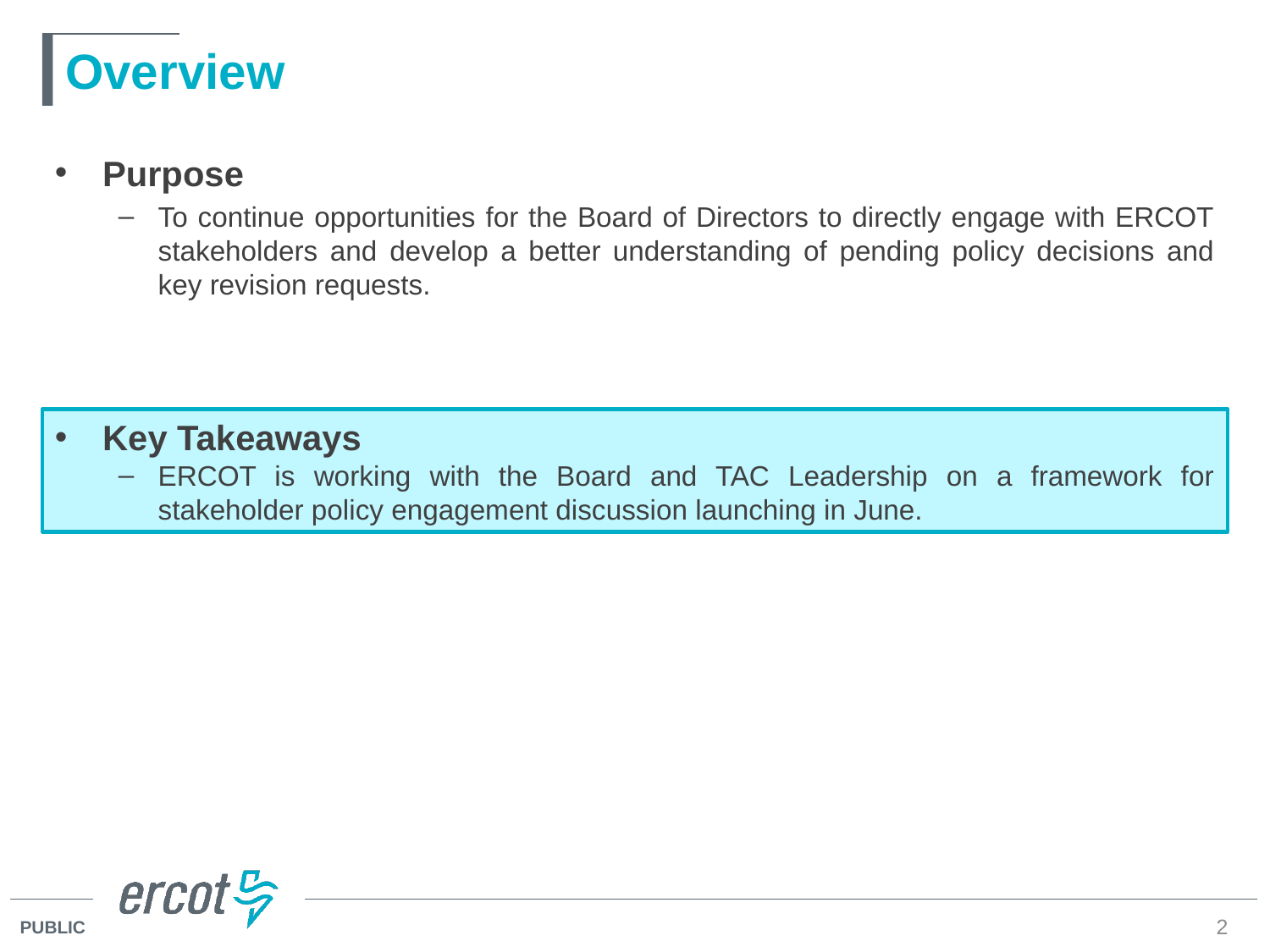

# Overview
Purpose
To continue opportunities for the Board of Directors to directly engage with ERCOT stakeholders and develop a better understanding of pending policy decisions and key revision requests.

Key Takeaways
ERCOT is working with the Board and TAC Leadership on a framework for stakeholder policy engagement discussion launching in June.
2